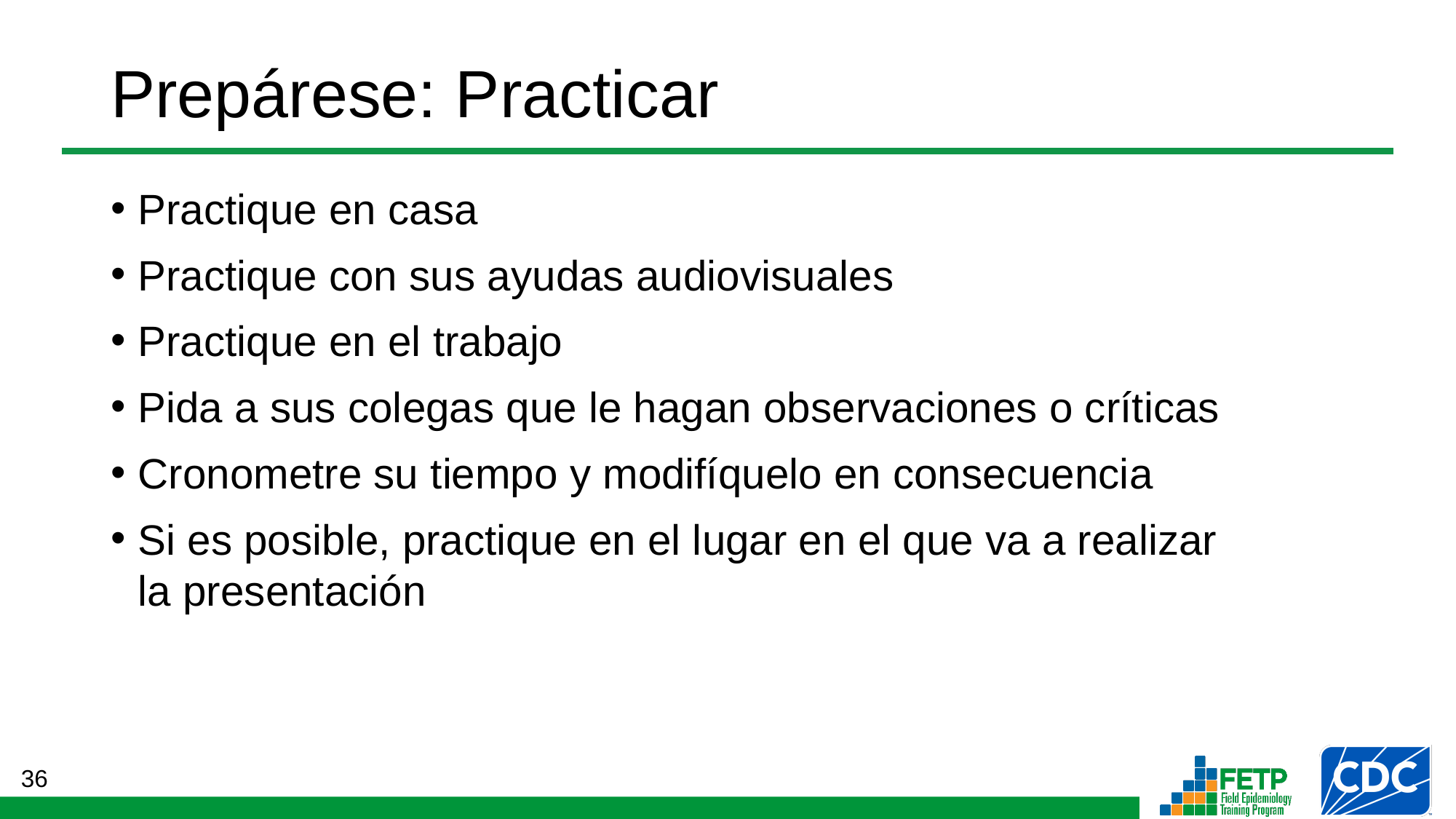

# Prepárese: Practicar
Practique en casa
Practique con sus ayudas audiovisuales
Practique en el trabajo
Pida a sus colegas que le hagan observaciones o críticas
Cronometre su tiempo y modifíquelo en consecuencia
Si es posible, practique en el lugar en el que va a realizar
la presentación